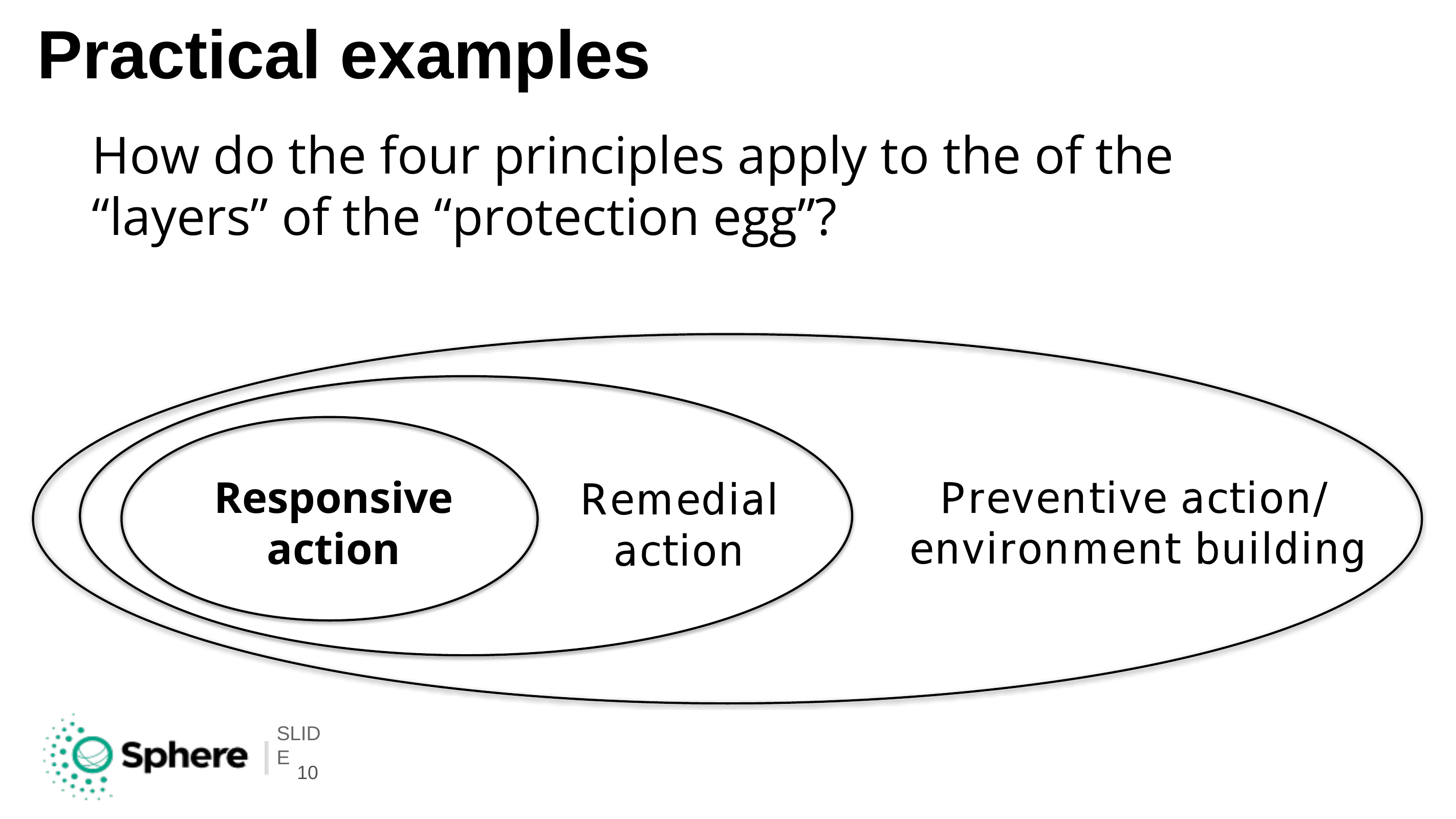

# Practical examples
How do the four principles apply to the of the “layers” of the “protection egg”?

Preventive action/ environment building

Remedial action

Responsive action
10